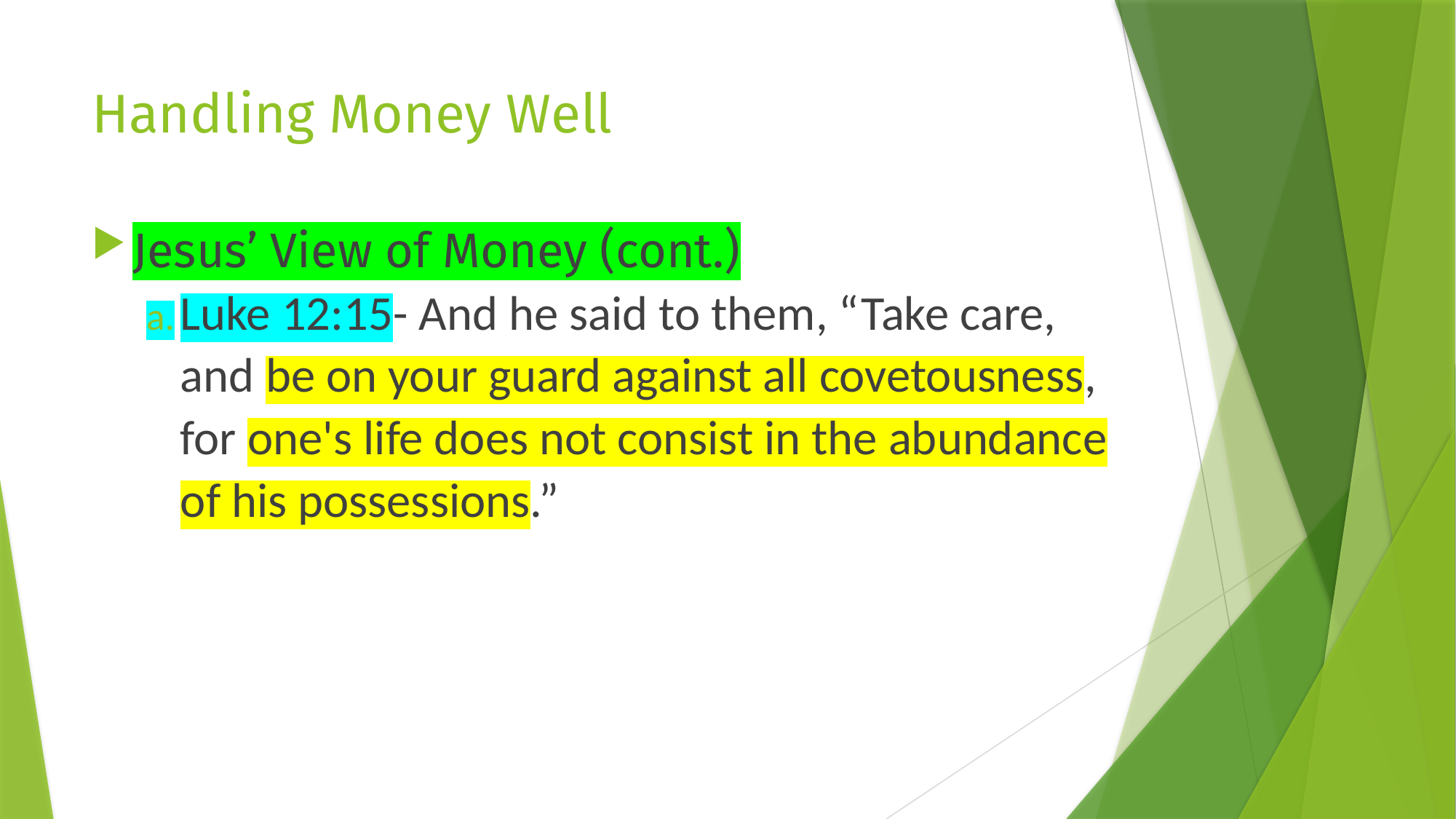

# Handling Money Well
Jesus’ View of Money (cont.)
Luke 12:15- And he said to them, “Take care, and be on your guard against all covetousness, for one's life does not consist in the abundance of his possessions.”